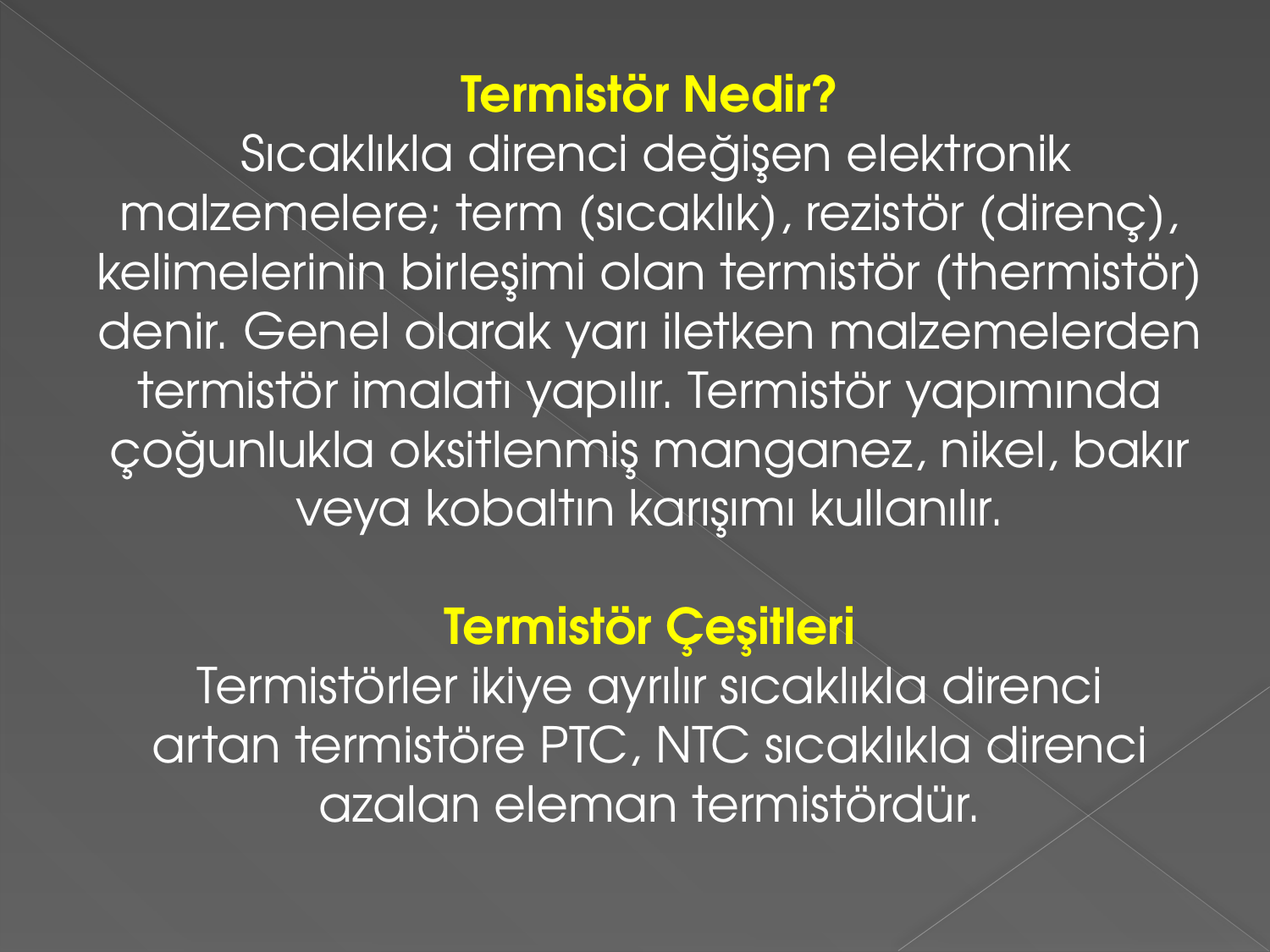

Termistör Nedir?
 Sıcaklıkla direnci değişen elektronik malzemelere; term (sıcaklık), rezistör (direnç), kelimelerinin birleşimi olan termistör (thermistör) denir. Genel olarak yarı iletken malzemelerden termistör imalatı yapılır. Termistör yapımında çoğunlukla oksitlenmiş manganez, nikel, bakır veya kobaltın karışımı kullanılır.

Termistör Çeşitleri
Termistörler ikiye ayrılır sıcaklıkla direnci artan termistöre PTC, NTC sıcaklıkla direnci azalan eleman termistördür.